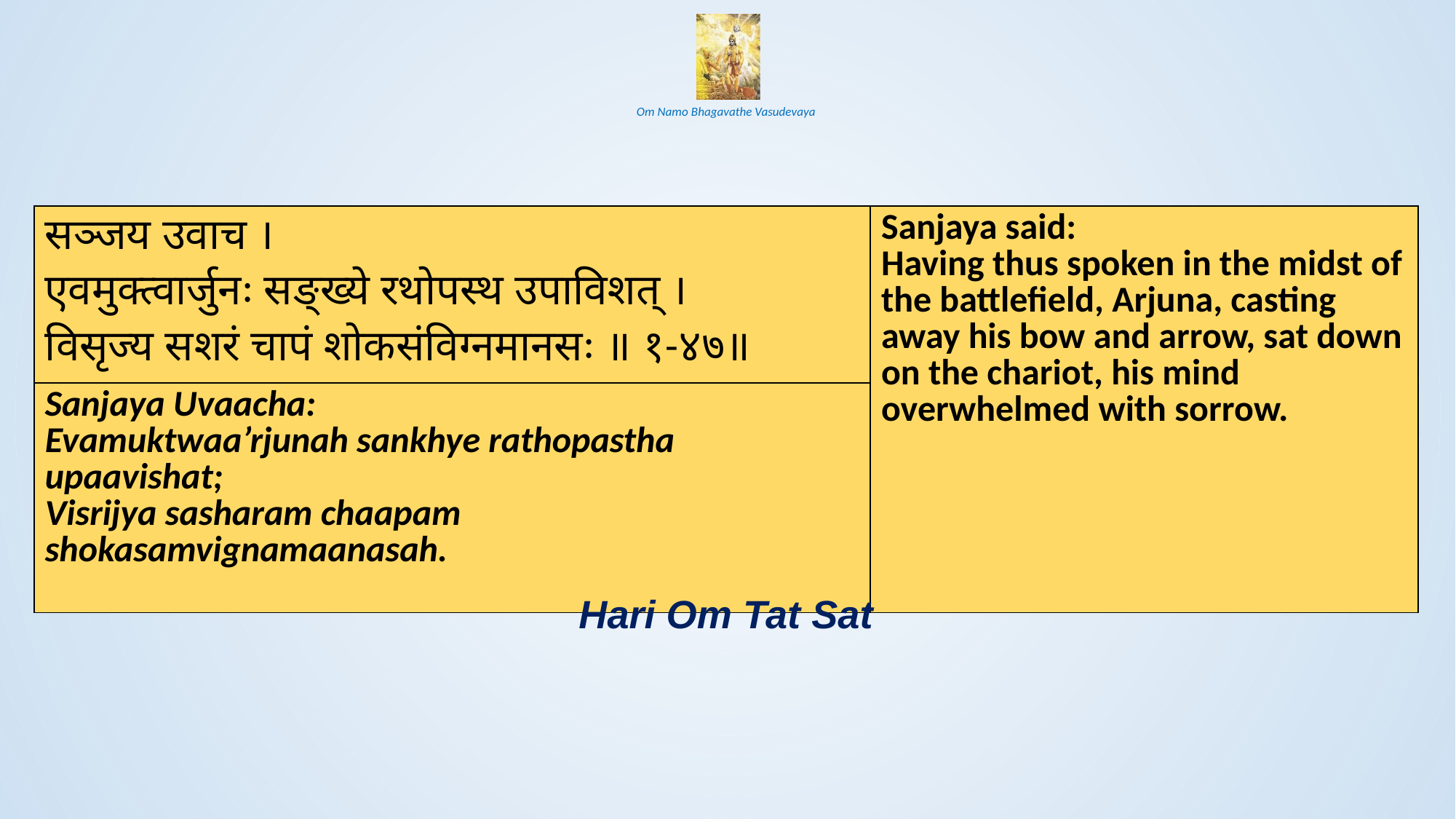

# Om Namo Bhagavathe Vasudevaya
| सञ्जय उवाच । एवमुक्त्वार्जुनः सङ्ख्ये रथोपस्थ उपाविशत् । विसृज्य सशरं चापं शोकसंविग्नमानसः ॥ १-४७॥ | Sanjaya said: Having thus spoken in the midst of the battlefield, Arjuna, casting away his bow and arrow, sat down on the chariot, his mind overwhelmed with sorrow. |
| --- | --- |
| Sanjaya Uvaacha: Evamuktwaa’rjunah sankhye rathopastha upaavishat; Visrijya sasharam chaapam shokasamvignamaanasah. |  |
Hari Om Tat Sat